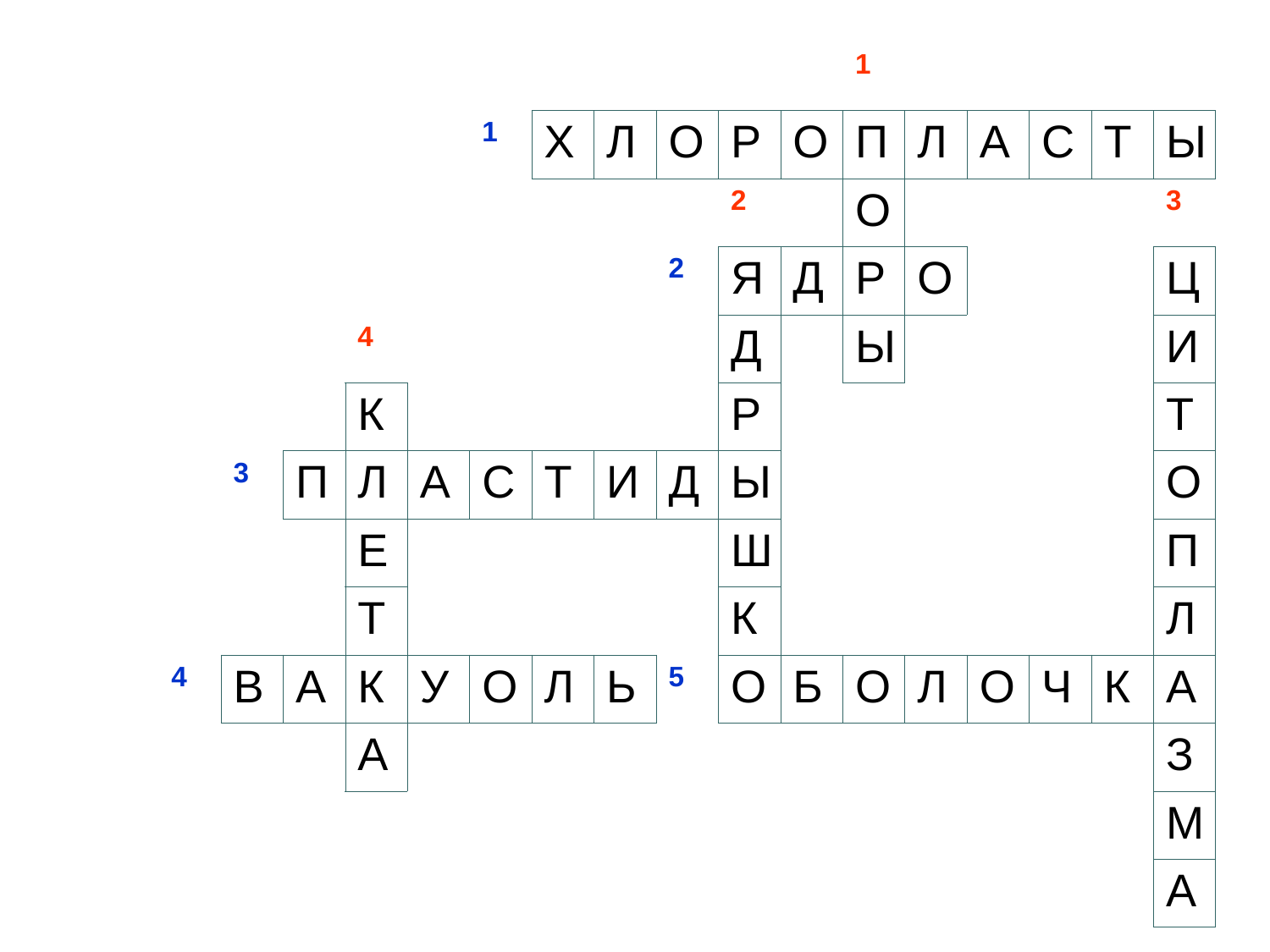

|  |  |  |  |  |  |  |  |  |  |  | 1 |  |  |  |  |  |
| --- | --- | --- | --- | --- | --- | --- | --- | --- | --- | --- | --- | --- | --- | --- | --- | --- |
|  |  |  |  |  | 1 | Х | Л | О | Р | О | П | Л | А | С | Т | Ы |
|  |  |  |  |  |  |  |  |  | 2 |  | О |  |  |  |  | 3 |
|  |  |  |  |  |  |  |  | 2 | Я | Д | Р | О |  |  |  | Ц |
|  |  |  | 4 |  |  |  |  |  | Д |  | Ы |  |  |  |  | И |
|  |  |  | К |  |  |  |  |  | Р |  |  |  |  |  |  | Т |
|  | 3 | П | Л | А | С | Т | И | Д | Ы |  |  |  |  |  |  | О |
|  |  |  | Е |  |  |  |  |  | Ш |  |  |  |  |  |  | П |
|  |  |  | Т |  |  |  |  |  | К |  |  |  |  |  |  | Л |
| 4 | В | А | К | У | О | Л | Ь | 5 | О | Б | О | Л | О | Ч | К | А |
|  |  |  | А |  |  |  |  |  |  |  |  |  |  |  |  | З |
|  |  |  |  |  |  |  |  |  |  |  |  |  |  |  |  | М |
|  |  |  |  |  |  |  |  |  |  |  |  |  |  |  |  | А |
|  |  |  |  |  |  |  |  |  |  |  |  |  |  |  |  |  |